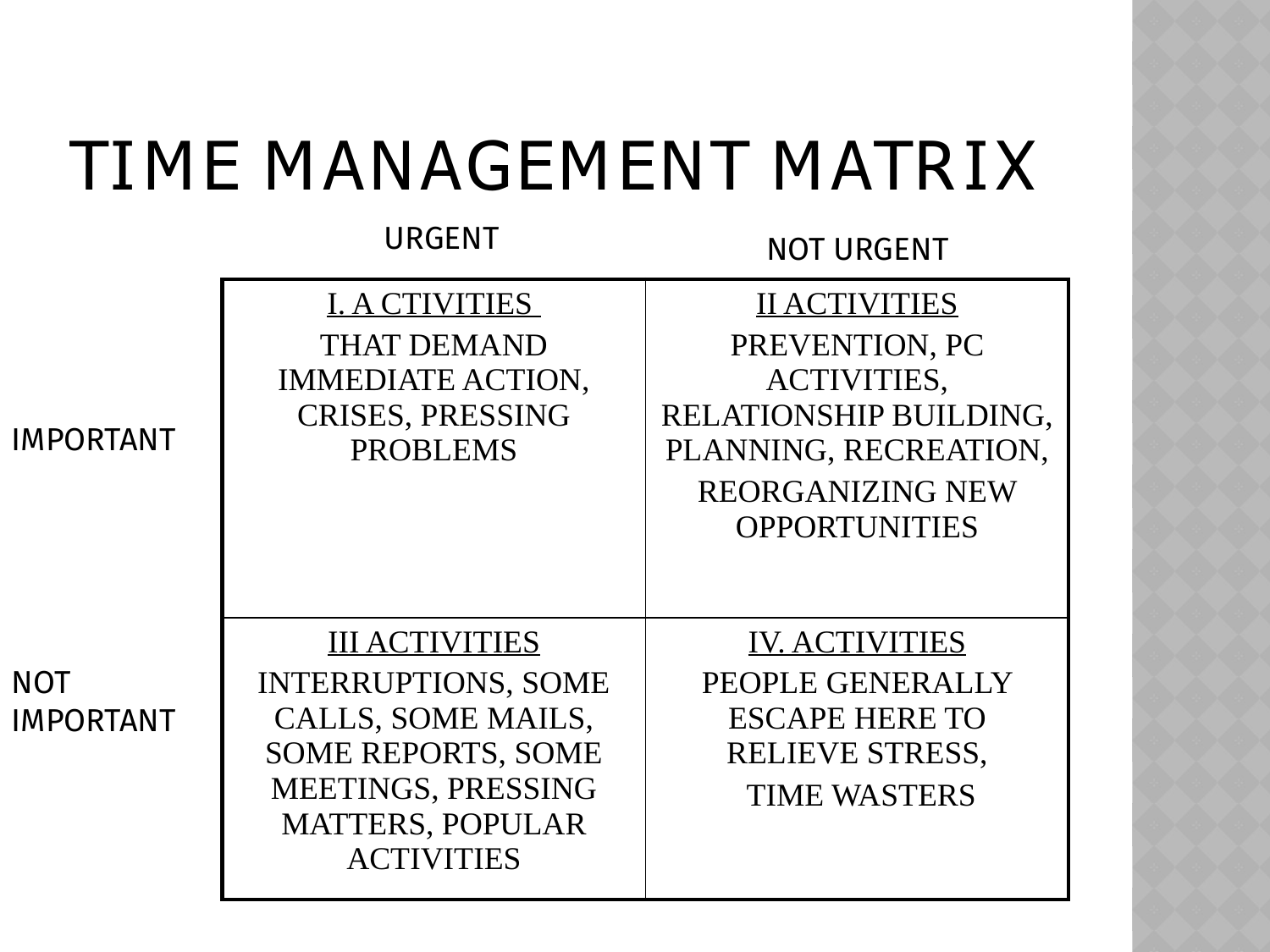

# TIME MANAGEMENT MATRIX
URGENT
NOT URGENT
| I. A CTIVITIES THAT DEMAND IMMEDIATE ACTION, CRISES, PRESSING PROBLEMS | II ACTIVITIES PREVENTION, PC ACTIVITIES, RELATIONSHIP BUILDING, PLANNING, RECREATION, REORGANIZING NEW OPPORTUNITIES |
| --- | --- |
| III ACTIVITIES INTERRUPTIONS, SOME CALLS, SOME MAILS, SOME REPORTS, SOME MEETINGS, PRESSING MATTERS, POPULAR ACTIVITIES | IV. ACTIVITIES PEOPLE GENERALLY ESCAPE HERE TO RELIEVE STRESS, TIME WASTERS |
IMPORTANT
NOT
IMPORTANT